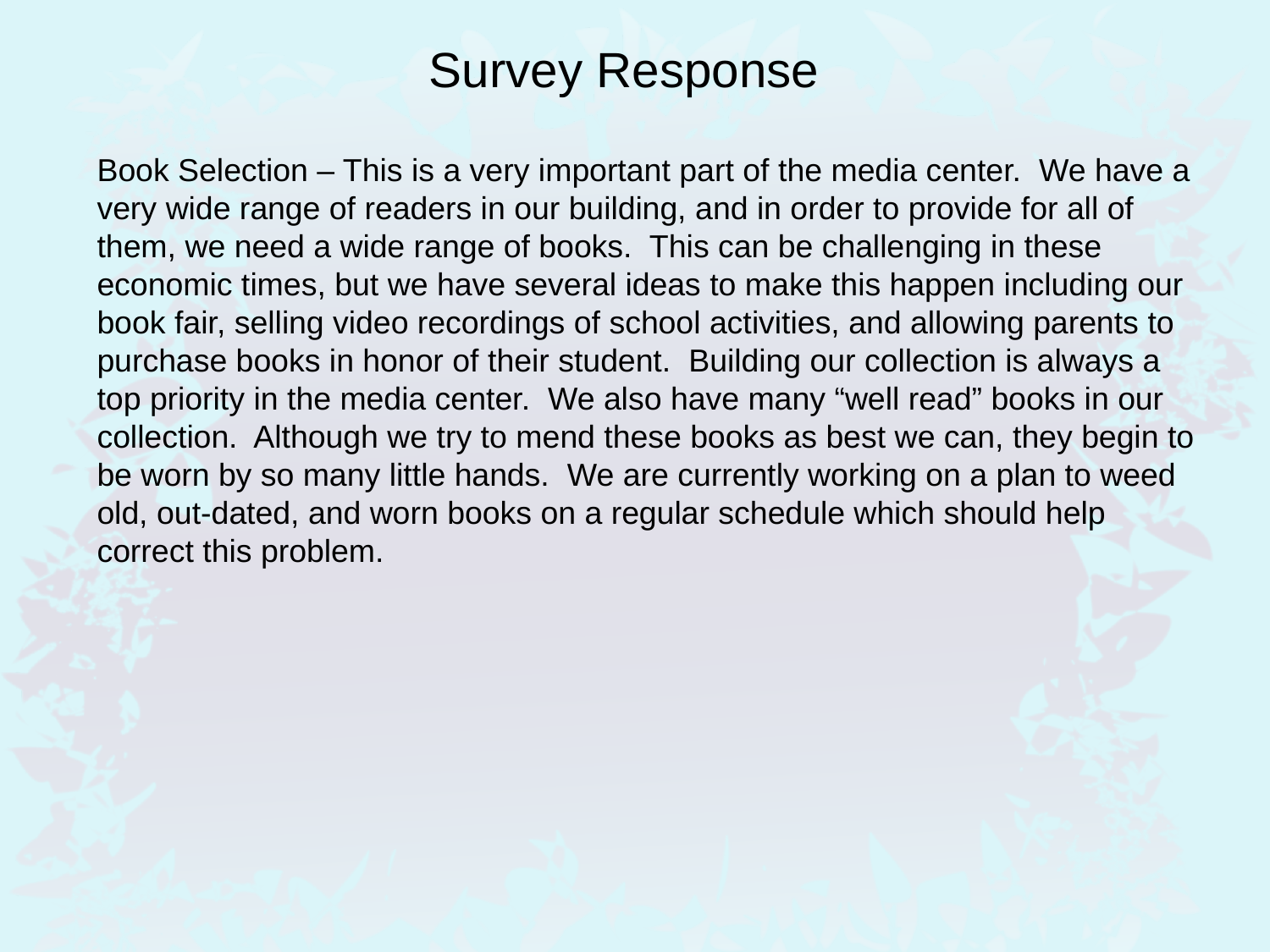

Survey Response

Book Selection – This is a very important part of the media center.  We have a very wide range of readers in our building, and in order to provide for all of them, we need a wide range of books.  This can be challenging in these economic times, but we have several ideas to make this happen including our book fair, selling video recordings of school activities, and allowing parents to purchase books in honor of their student.  Building our collection is always a top priority in the media center.  We also have many “well read” books in our collection.  Although we try to mend these books as best we can, they begin to be worn by so many little hands.  We are currently working on a plan to weed old, out-dated, and worn books on a regular schedule which should help correct this problem.